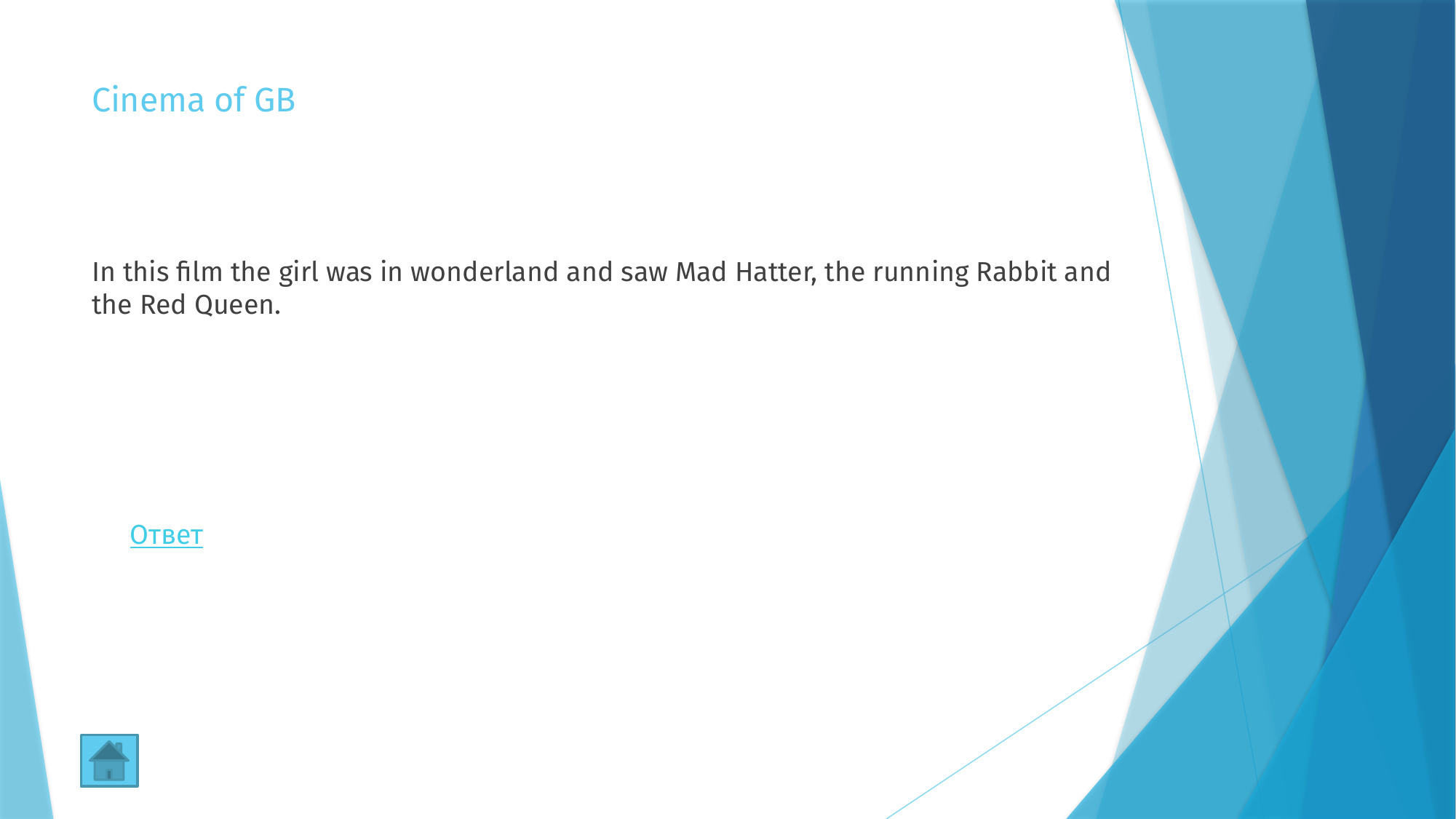

# Cinema of GB
In this film the girl was in wonderland and saw Mad Hatter, the running Rabbit and the Red Queen.
Ответ